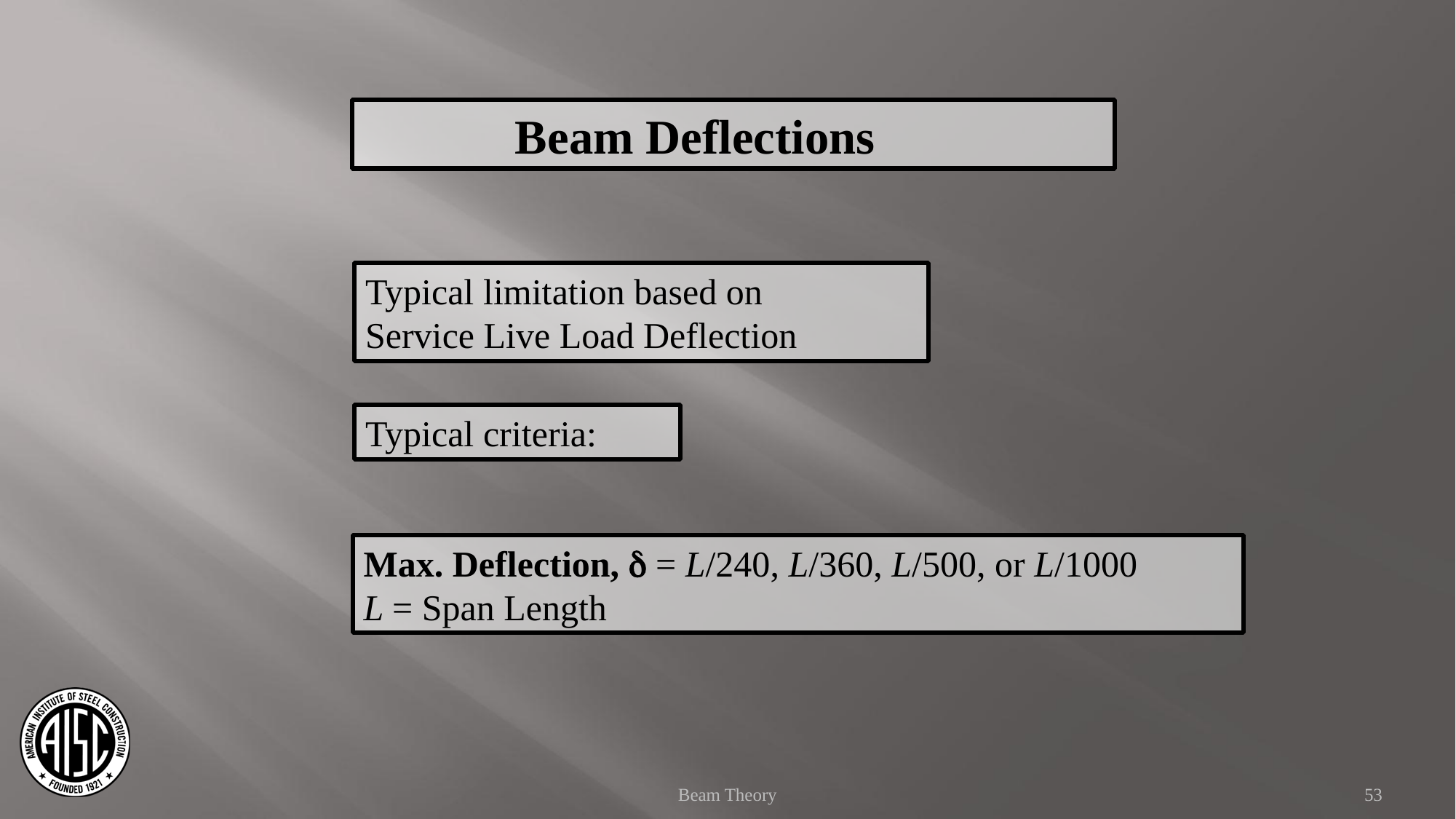

Beam Deflections
Typical limitation based on
Service Live Load Deflection
Typical criteria:
Max. Deflection, δ = L/240, L/360, L/500, or L/1000
L = Span Length
Beam Theory
53